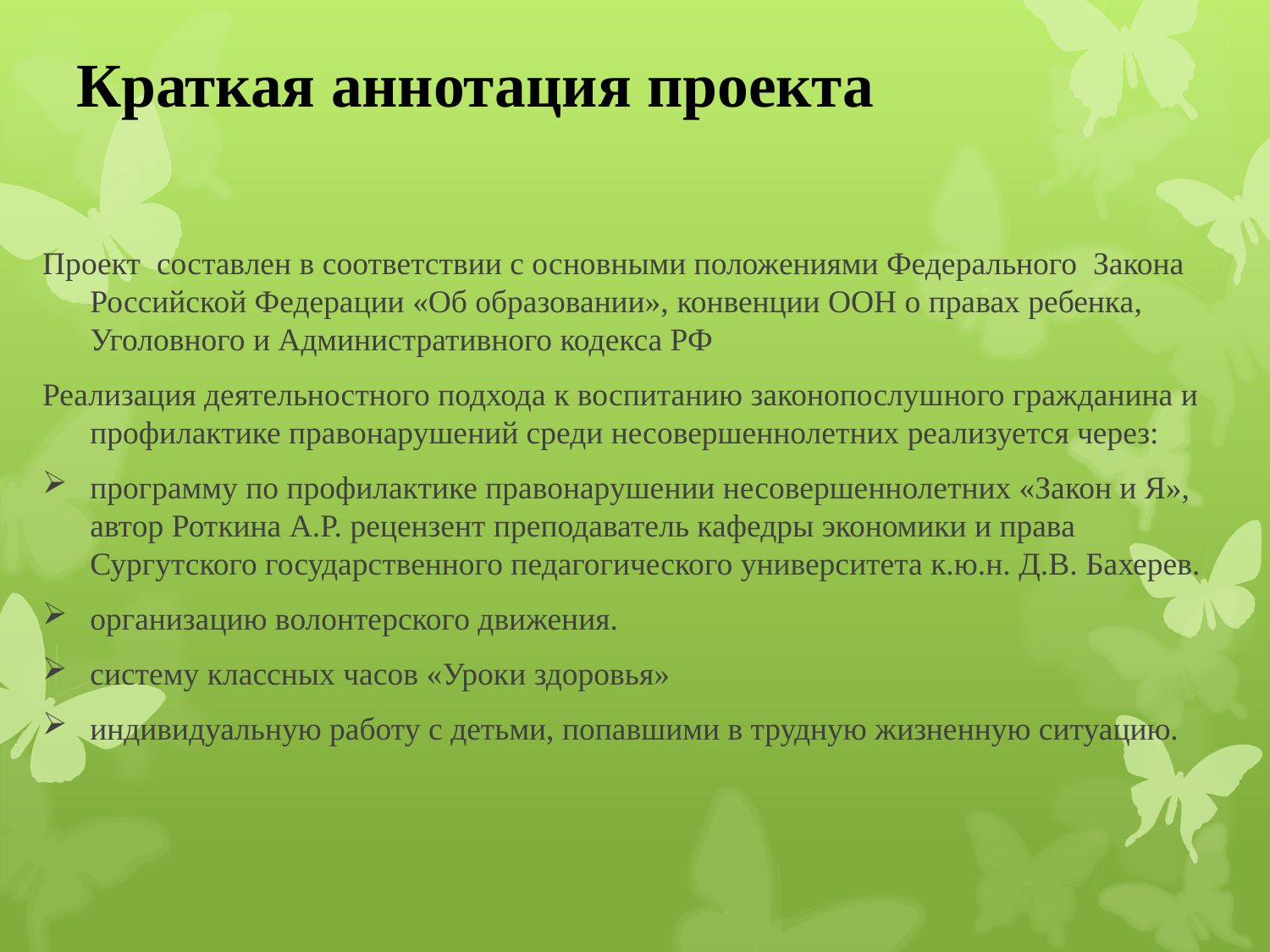

# Краткая аннотация проекта
Проект  составлен в соответствии с основными положениями Федерального  Закона Российской Федерации «Об образовании», конвенции ООН о правах ребенка, Уголовного и Административного кодекса РФ
Реализация деятельностного подхода к воспитанию законопослушного гражданина и профилактике правонарушений среди несовершеннолетних реализуется через:
программу по профилактике правонарушении несовершеннолетних «Закон и Я», автор Роткина А.Р. рецензент преподаватель кафедры экономики и права Сургутского государственного педагогического университета к.ю.н. Д.В. Бахерев.
организацию волонтерского движения.
систему классных часов «Уроки здоровья»
индивидуальную работу с детьми, попавшими в трудную жизненную ситуацию.